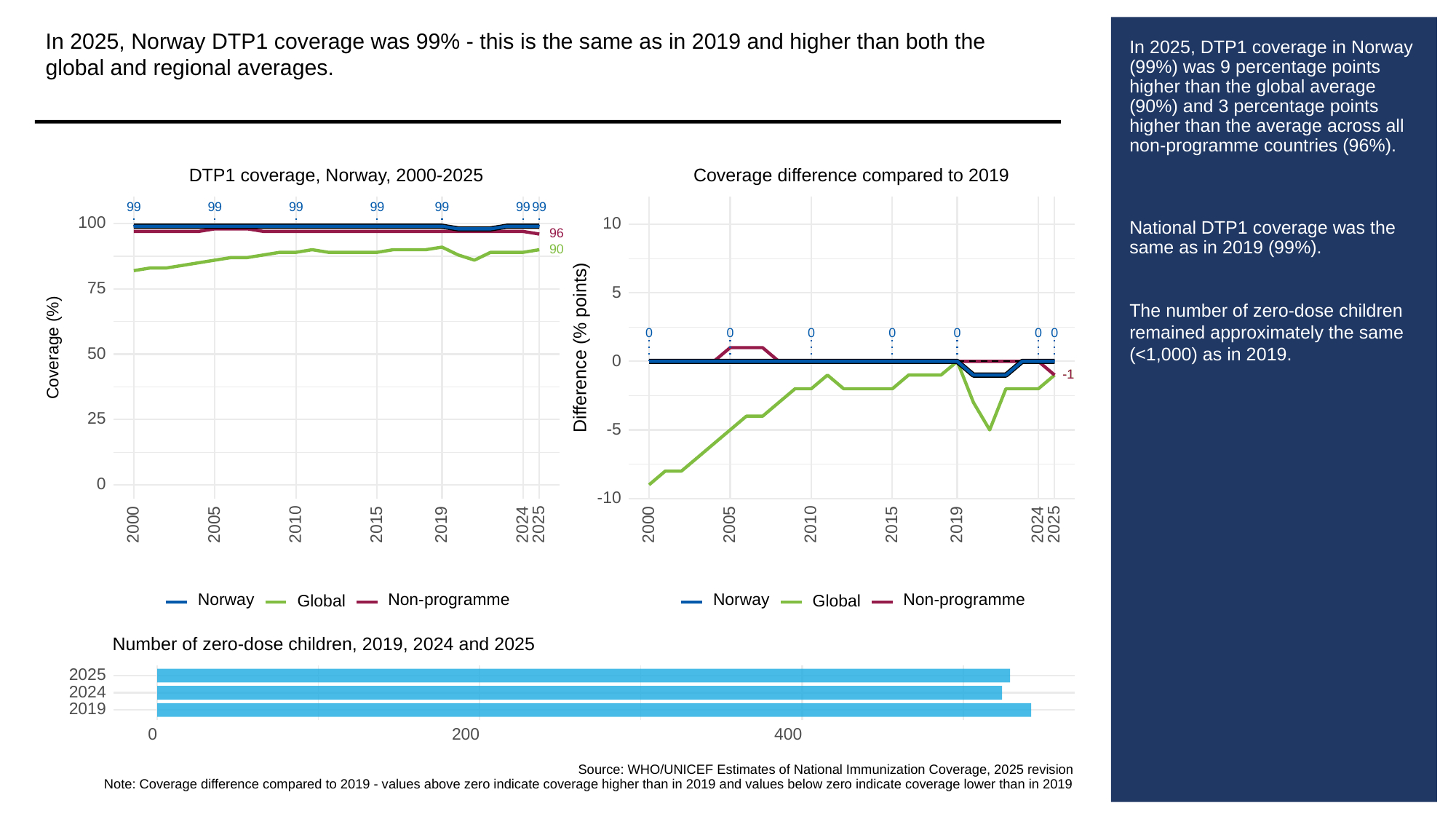

In 2025, Norway DTP1 coverage was 99% - this is the same as in 2019 and higher than both the global and regional averages.
# In 2025, DTP1 coverage in Norway (99%) was 9 percentage points higher than the global average (90%) and 3 percentage points higher than the average across all non-programme countries (96%).

National DTP1 coverage was the same as in 2019 (99%).

The number of zero-dose children remained approximately the same (<1,000) as in 2019.

Coverage difference compared to 2019
DTP1 coverage, Norway, 2000-2025

99
99
99
99
99
99
99
100
10

96
90

75
5

0
0
0
0
0
0
0
Difference (% points)

Coverage (%)

50

0

-1
-1

25

-5

0

-10

2000
2005
2010
2015
2019
2024
2025
2000
2005
2010
2015
2019
2024
2025
Norway
Non-programme
Norway
Non-programme
Global
Global

Number of zero-dose children, 2019, 2024 and 2025

2025

2024

2019

0
200
400
Source: WHO/UNICEF Estimates of National Immunization Coverage, 2025 revision
Note: Coverage difference compared to 2019 - values above zero indicate coverage higher than in 2019 and values below zero indicate coverage lower than in 2019